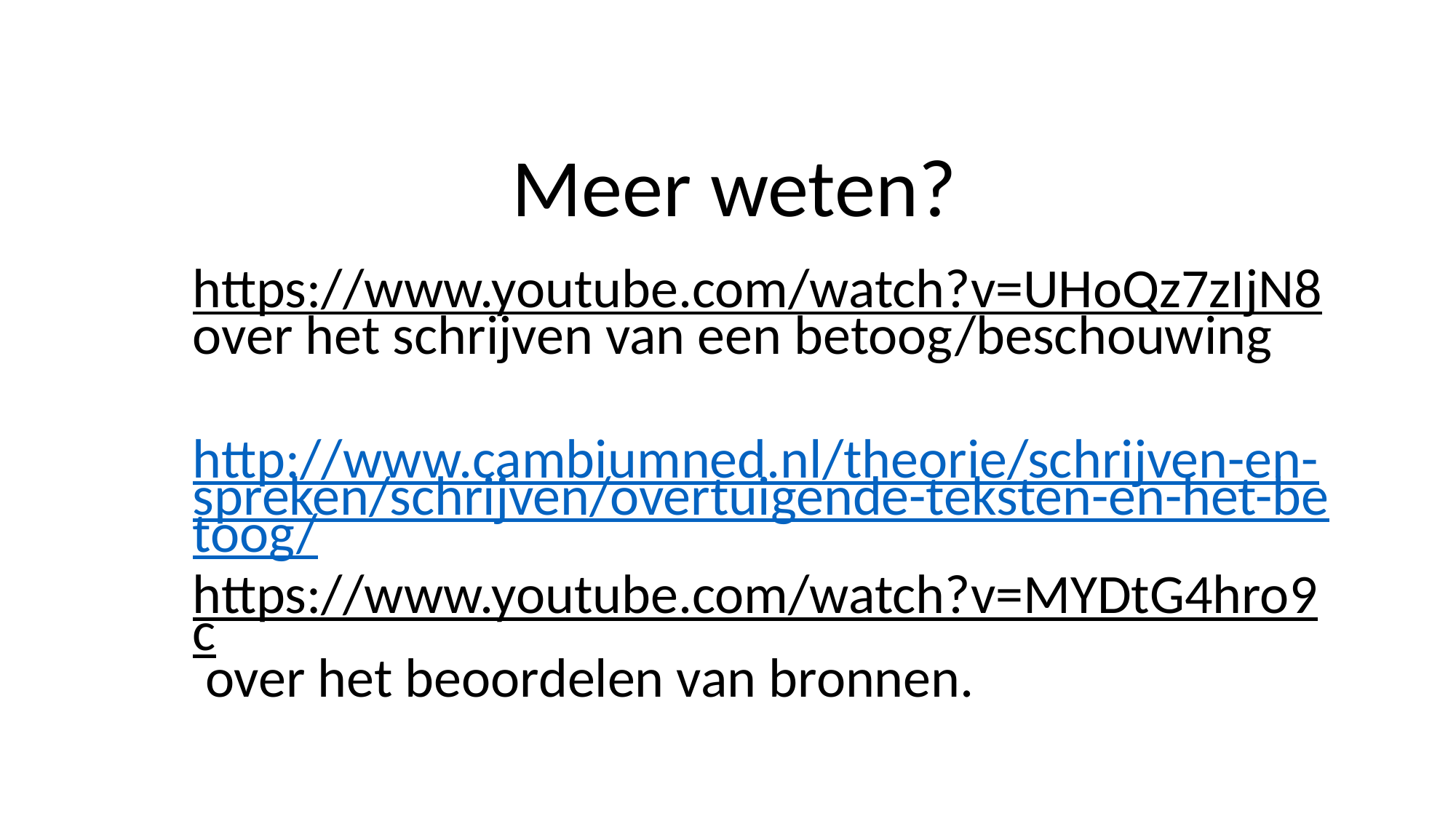

# Meer weten?
https://www.youtube.com/watch?v=UHoQz7zIjN8 over het schrijven van een betoog/beschouwing

http://www.cambiumned.nl/theorie/schrijven-en-spreken/schrijven/overtuigende-teksten-en-het-betoog/
https://www.youtube.com/watch?v=MYDtG4hro9c over het beoordelen van bronnen.